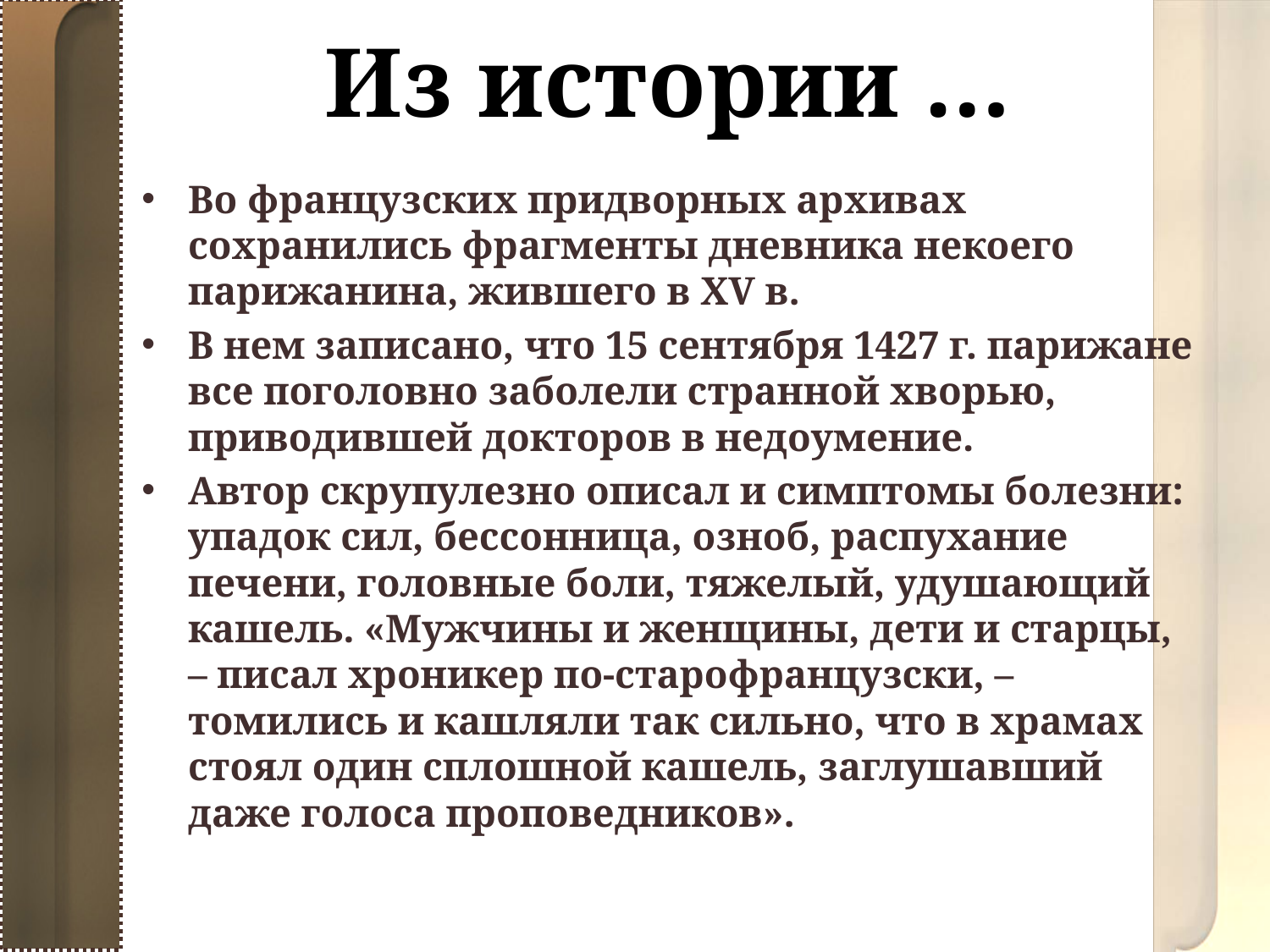

# Из истории …
Во французских придворных архивах сохранились фрагменты дневника некоего парижанина, жившего в XV в.
В нем записано, что 15 сентября 1427 г. парижане все поголовно заболели странной хворью, приводившей докторов в недоумение.
Автор скрупулезно описал и симптомы болезни: упадок сил, бессонница, озноб, распухание печени, головные боли, тяжелый, удушающий кашель. «Мужчины и женщины, дети и старцы, – писал хроникер по-старофранцузски, – томились и кашляли так сильно, что в храмах стоял один сплошной кашель, заглушавший даже голоса проповедников».